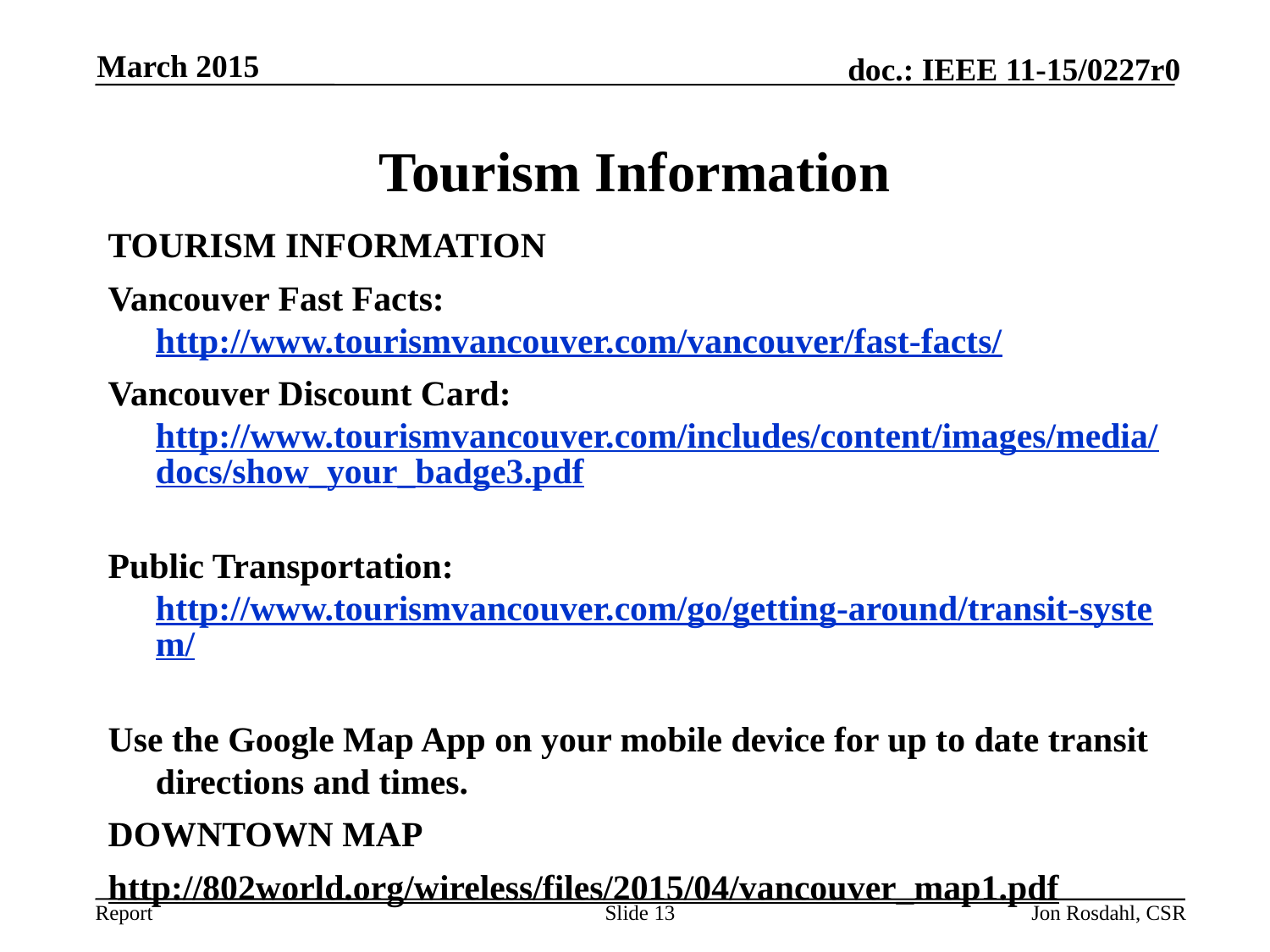

March 2015
# Tourism Information
TOURISM INFORMATION
Vancouver Fast Facts: http://www.tourismvancouver.com/vancouver/fast-facts/
Vancouver Discount Card: http://www.tourismvancouver.com/includes/content/images/media/docs/show_your_badge3.pdf
Public Transportation: http://www.tourismvancouver.com/go/getting-around/transit-system/
Use the Google Map App on your mobile device for up to date transit directions and times.
DOWNTOWN MAP
http://802world.org/wireless/files/2015/04/vancouver_map1.pdf
Slide 13
Jon Rosdahl, CSR